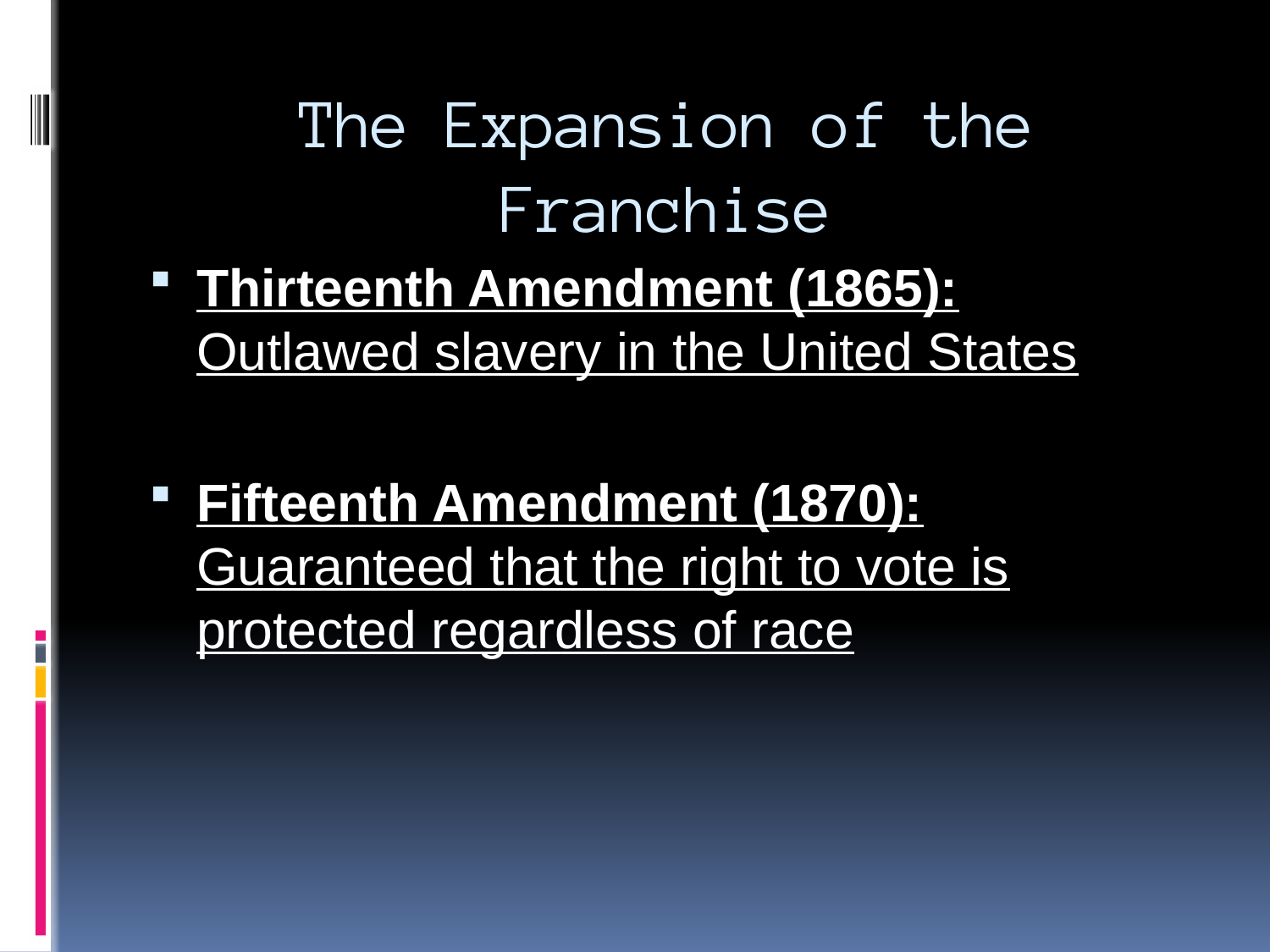

# The Expansion of the Franchise
Thirteenth Amendment (1865): Outlawed slavery in the United States

Fifteenth Amendment (1870): Guaranteed that the right to vote is protected regardless of race